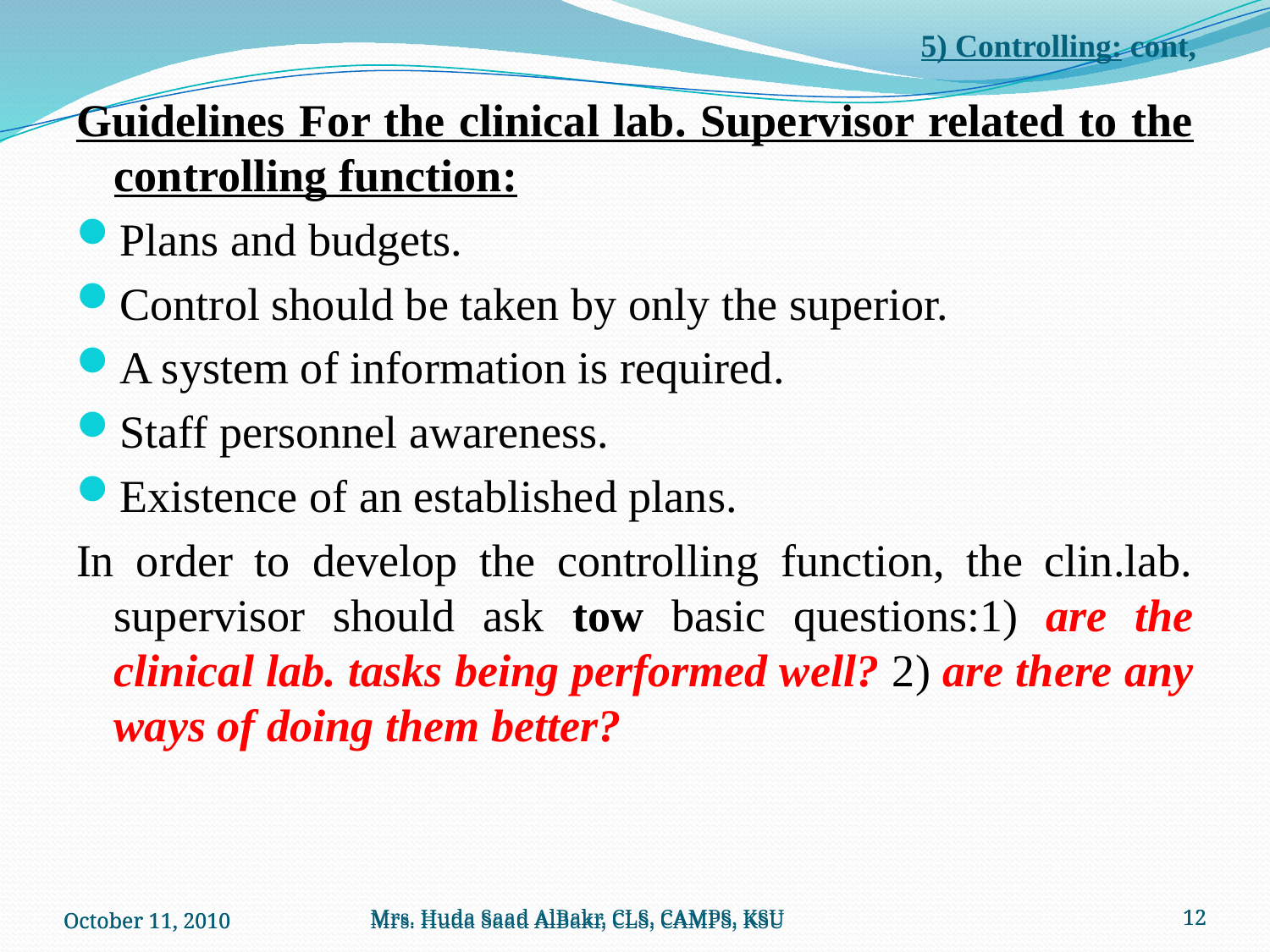

# 5) Controlling: cont,
Guidelines For the clinical lab. Supervisor related to the controlling function:
Plans and budgets.
Control should be taken by only the superior.
A system of information is required.
Staff personnel awareness.
Existence of an established plans.
In order to develop the controlling function, the clin.lab. supervisor should ask tow basic questions:1) are the clinical lab. tasks being performed well? 2) are there any ways of doing them better?
October 11, 2010
October 11, 2010
Mrs. Huda Saad AlBakr, CLS, CAMPS, KSU
Mrs. Huda Saad AlBakr, CLS, CAMPS, KSU
12
12